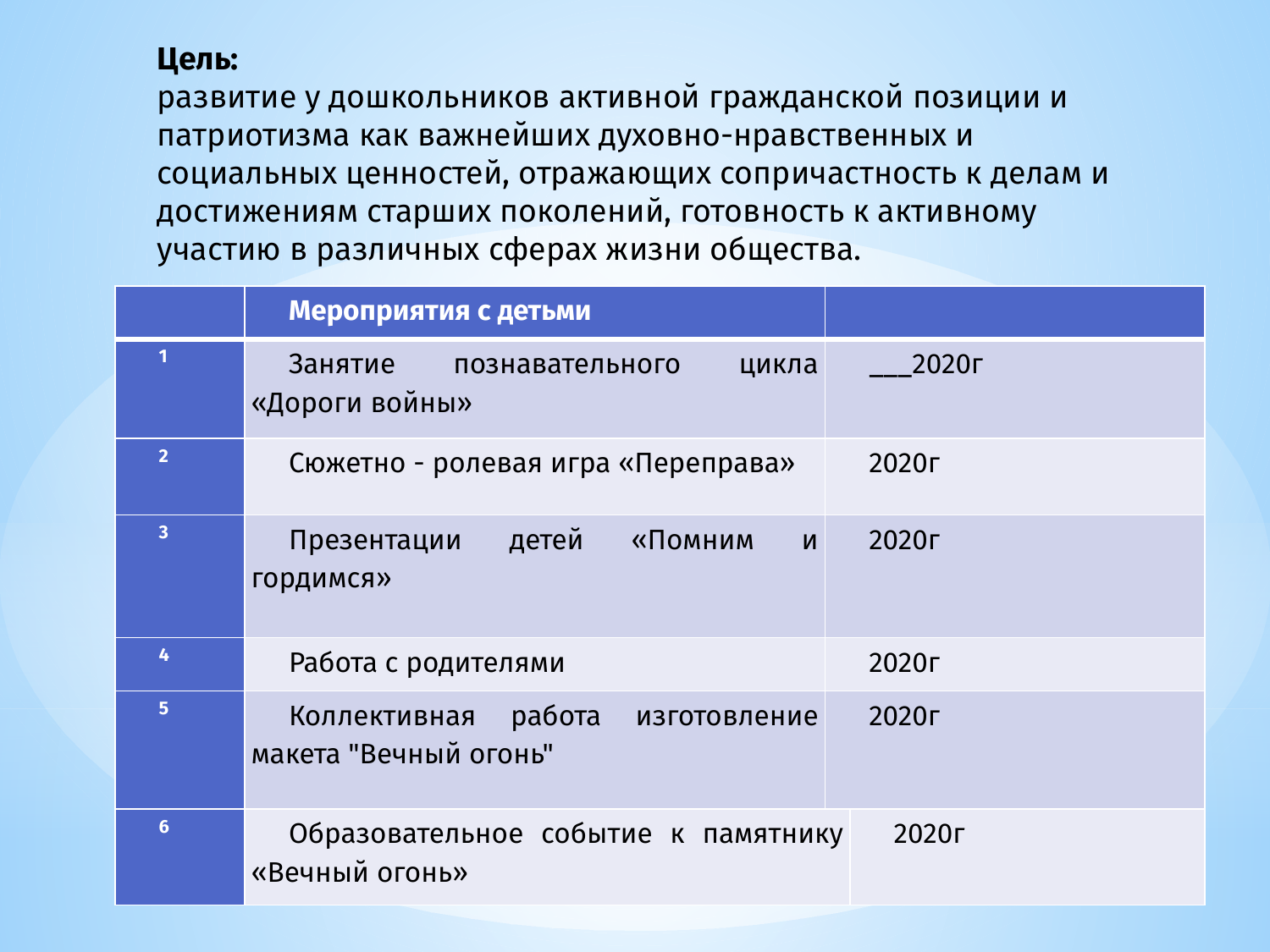

Цель:
развитие у дошкольников активной гражданской позиции и патриотизма как важнейших духовно-нравственных и социальных ценностей, отражающих сопричастность к делам и достижениям старших поколений, готовность к активному участию в различных сферах жизни общества.

|  | Мероприятия с детьми |  |  |
| --- | --- | --- | --- |
| 1 | Занятие познавательного цикла «Дороги войны» | \_\_\_2020г |  |
| 2 | Сюжетно - ролевая игра «Переправа» | 2020г |  |
| 3 | Презентации детей «Помним и гордимся» | 2020г |  |
| 4 | Работа с родителями | 2020г |  |
| 5 | Коллективная работа изготовление макета "Вечный огонь" | 2020г |  |
| 6 | Образовательное событие к памятнику «Вечный огонь» |  | 2020г |